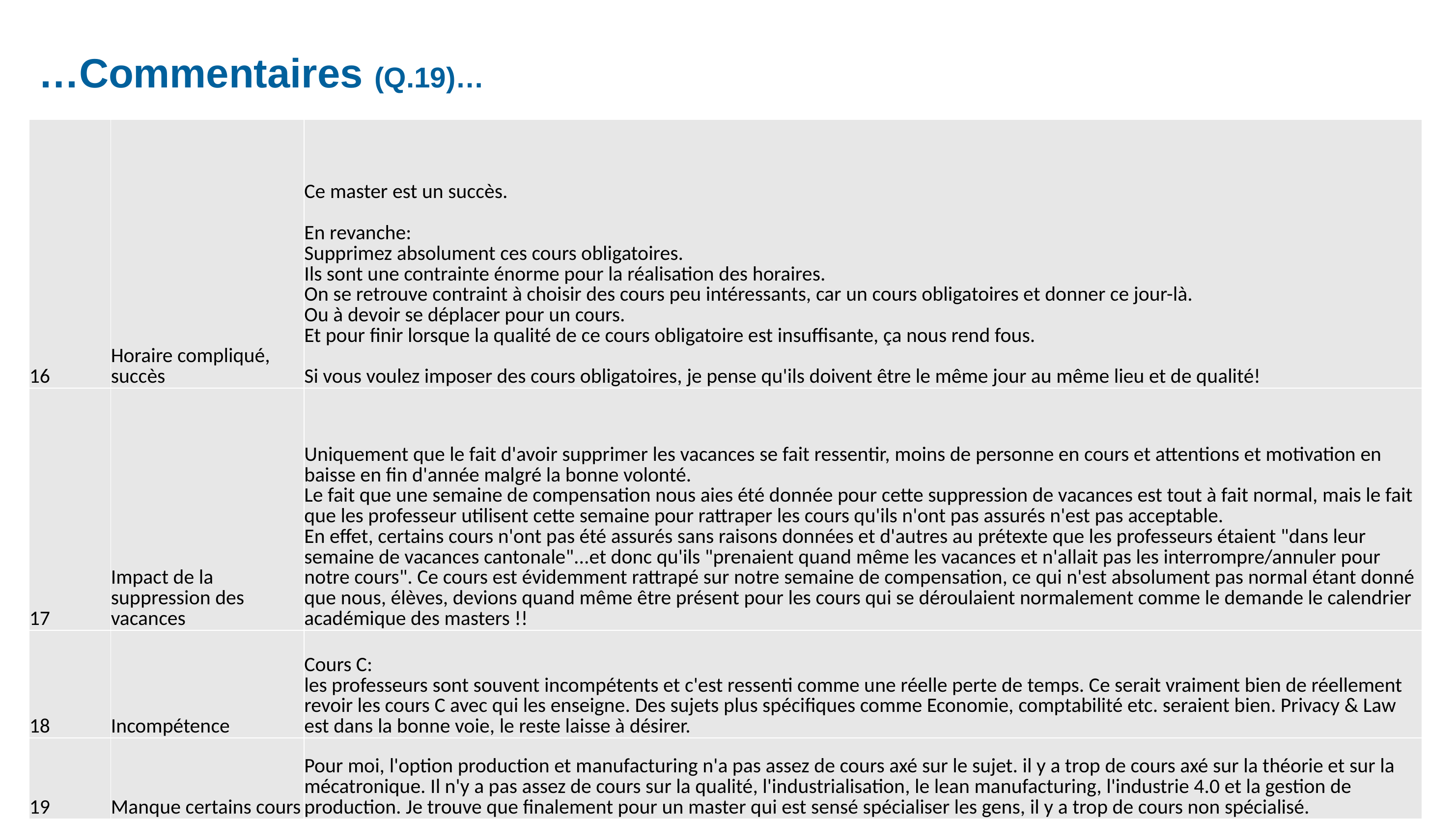

# …Commentaires (Q.19)…
| 16 | Horaire compliqué, succès | Ce master est un succès. En revanche: Supprimez absolument ces cours obligatoires. Ils sont une contrainte énorme pour la réalisation des horaires. On se retrouve contraint à choisir des cours peu intéressants, car un cours obligatoires et donner ce jour-là. Ou à devoir se déplacer pour un cours. Et pour finir lorsque la qualité de ce cours obligatoire est insuffisante, ça nous rend fous. Si vous voulez imposer des cours obligatoires, je pense qu'ils doivent être le même jour au même lieu et de qualité! |
| --- | --- | --- |
| 17 | Impact de la suppression des vacances | Uniquement que le fait d'avoir supprimer les vacances se fait ressentir, moins de personne en cours et attentions et motivation en baisse en fin d'année malgré la bonne volonté. Le fait que une semaine de compensation nous aies été donnée pour cette suppression de vacances est tout à fait normal, mais le fait que les professeur utilisent cette semaine pour rattraper les cours qu'ils n'ont pas assurés n'est pas acceptable. En effet, certains cours n'ont pas été assurés sans raisons données et d'autres au prétexte que les professeurs étaient "dans leur semaine de vacances cantonale"...et donc qu'ils "prenaient quand même les vacances et n'allait pas les interrompre/annuler pour notre cours". Ce cours est évidemment rattrapé sur notre semaine de compensation, ce qui n'est absolument pas normal étant donné que nous, élèves, devions quand même être présent pour les cours qui se déroulaient normalement comme le demande le calendrier académique des masters !! |
| 18 | Incompétence | Cours C: les professeurs sont souvent incompétents et c'est ressenti comme une réelle perte de temps. Ce serait vraiment bien de réellement revoir les cours C avec qui les enseigne. Des sujets plus spécifiques comme Economie, comptabilité etc. seraient bien. Privacy & Law est dans la bonne voie, le reste laisse à désirer. |
| 19 | Manque certains cours | Pour moi, l'option production et manufacturing n'a pas assez de cours axé sur le sujet. il y a trop de cours axé sur la théorie et sur la mécatronique. Il n'y a pas assez de cours sur la qualité, l'industrialisation, le lean manufacturing, l'industrie 4.0 et la gestion de production. Je trouve que finalement pour un master qui est sensé spécialiser les gens, il y a trop de cours non spécialisé. |